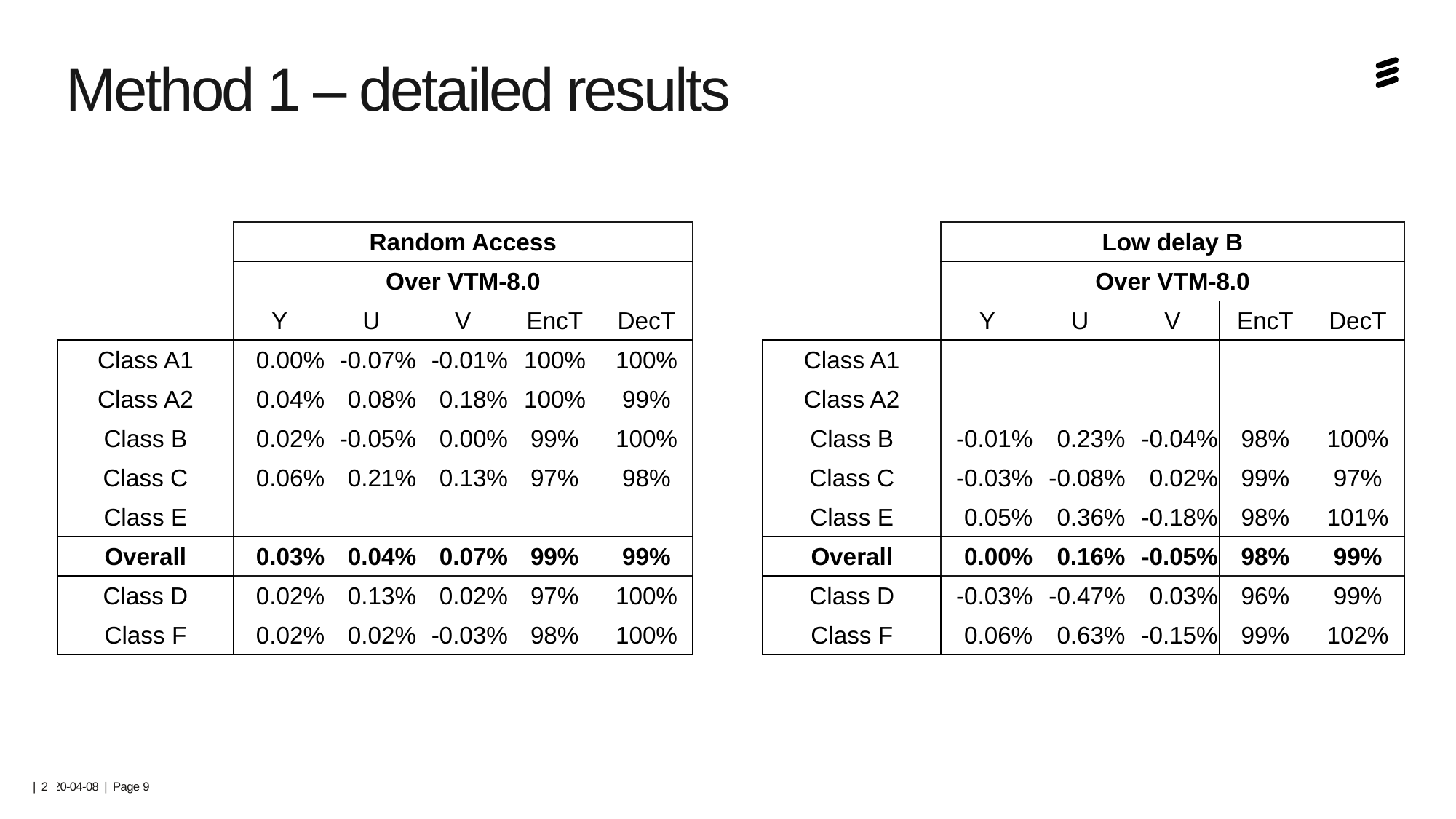

# Method 1 – detailed results
|  | Random Access |  |  |  |  |
| --- | --- | --- | --- | --- | --- |
|  | Over VTM-8.0 |  |  |  |  |
|  | Y | U | V | EncT | DecT |
| Class A1 | 0.00% | -0.07% | -0.01% | 100% | 100% |
| Class A2 | 0.04% | 0.08% | 0.18% | 100% | 99% |
| Class B | 0.02% | -0.05% | 0.00% | 99% | 100% |
| Class C | 0.06% | 0.21% | 0.13% | 97% | 98% |
| Class E |  |  |  |  |  |
| Overall | 0.03% | 0.04% | 0.07% | 99% | 99% |
| Class D | 0.02% | 0.13% | 0.02% | 97% | 100% |
| Class F | 0.02% | 0.02% | -0.03% | 98% | 100% |
|  | Low delay B |  |  |  |  |
| --- | --- | --- | --- | --- | --- |
|  | Over VTM-8.0 |  |  |  |  |
|  | Y | U | V | EncT | DecT |
| Class A1 |  |  |  |  |  |
| Class A2 |  |  |  |  |  |
| Class B | -0.01% | 0.23% | -0.04% | 98% | 100% |
| Class C | -0.03% | -0.08% | 0.02% | 99% | 97% |
| Class E | 0.05% | 0.36% | -0.18% | 98% | 101% |
| Overall | 0.00% | 0.16% | -0.05% | 98% | 99% |
| Class D | -0.03% | -0.47% | 0.03% | 96% | 99% |
| Class F | 0.06% | 0.63% | -0.15% | 99% | 102% |